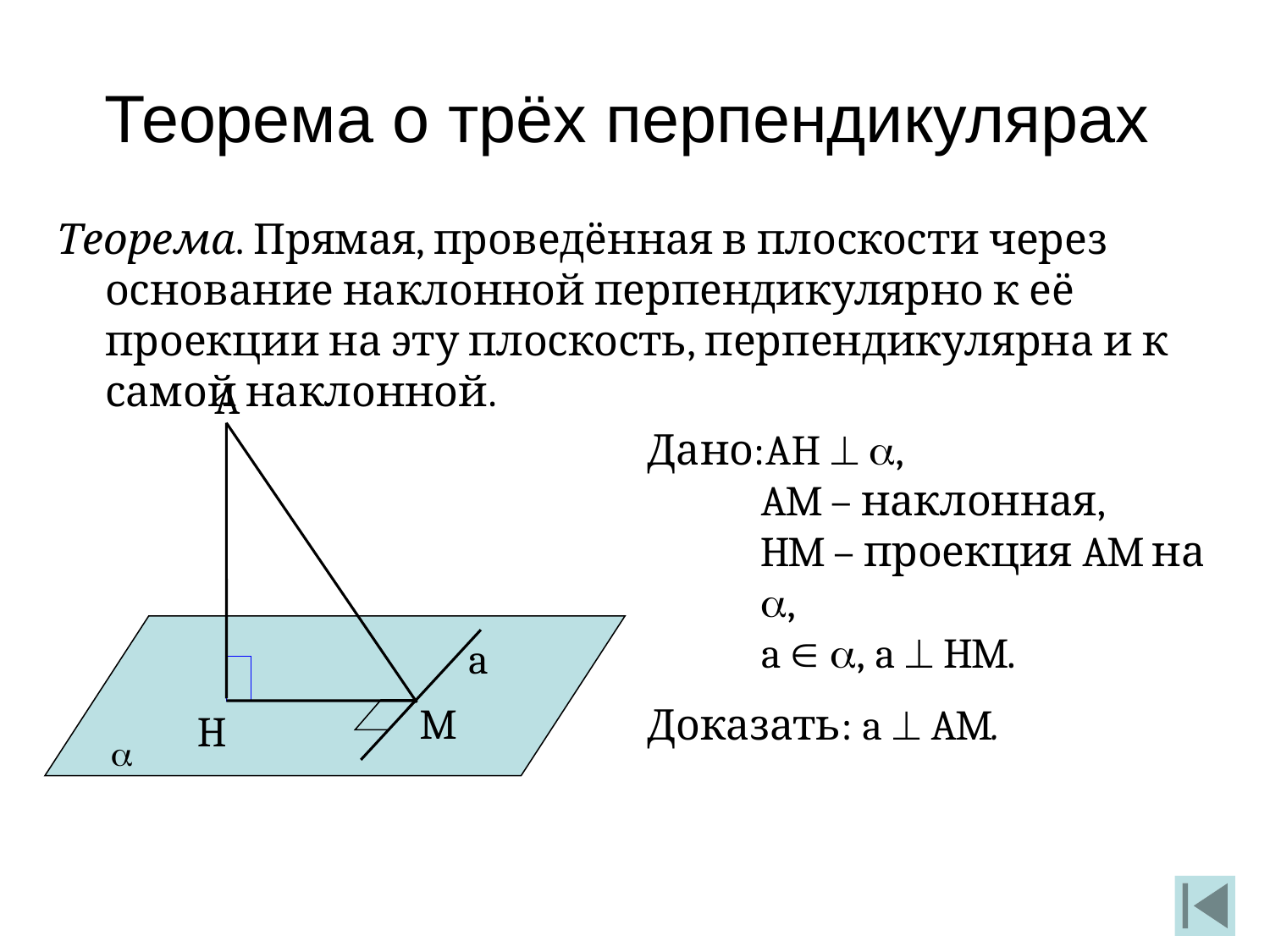

Теорема о трёх перпендикулярах
Теорема. Прямая, проведённая в плоскости через основание наклонной перпендикулярно к её проекции на эту плоскость, перпендикулярна и к самой наклонной.
A

M
H

Дано:AH ⊥ α,
AM – наклонная,
HM – проекция AM на α,
a ∈ α, a ⊥ HM.
Доказать: a ⊥ AM.

α
a